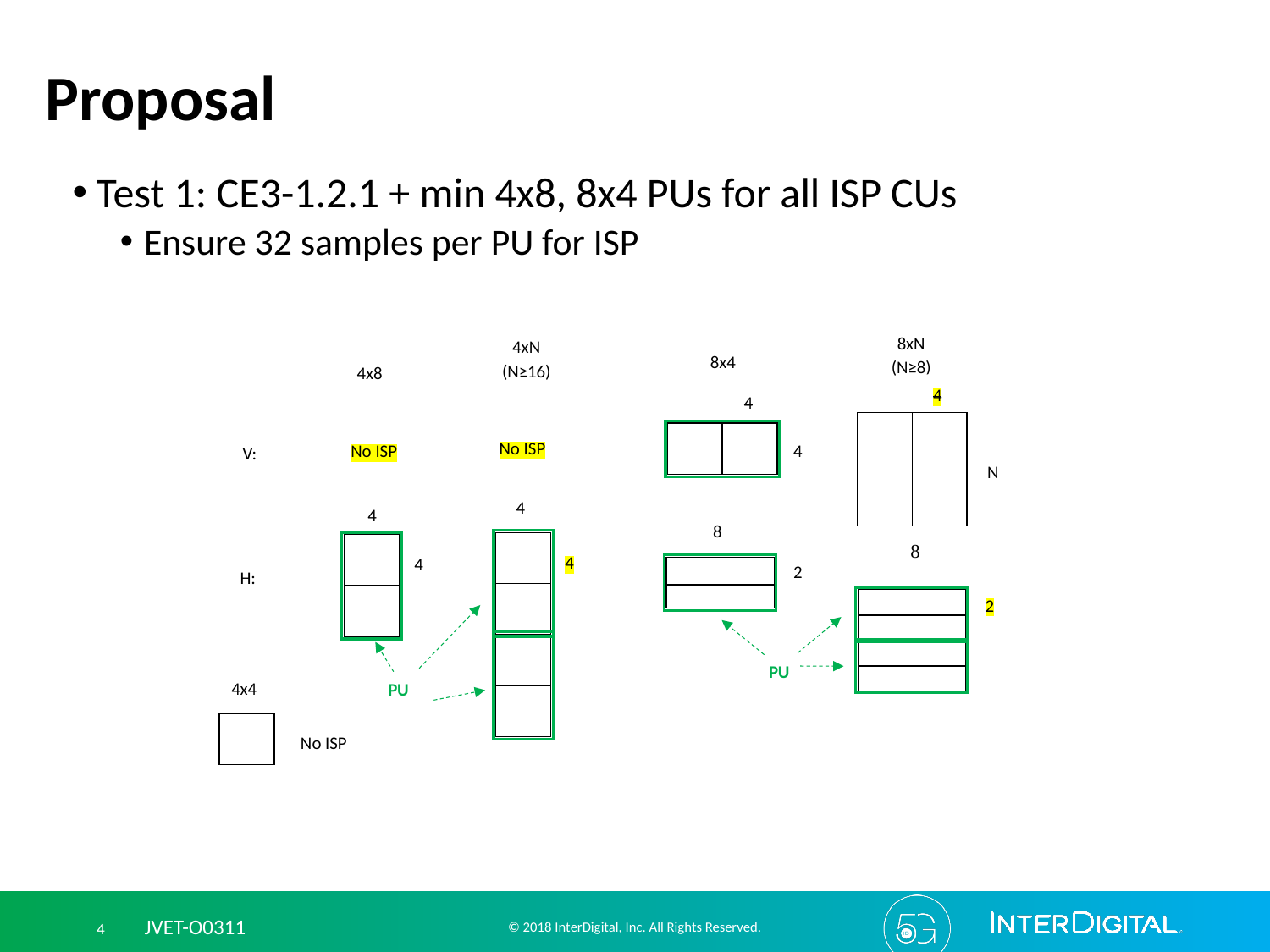

# Proposal
Test 1: CE3-1.2.1 + min 4x8, 8x4 PUs for all ISP CUs
Ensure 32 samples per PU for ISP

8xN
(N≥8)
4xN
(N≥16)
8x4
4x8
4
4

No ISP
4
No ISP
V:
N
4
4
8

8

4
4
2

H:

2

PU

4x4
PU

No ISP

© 2018 InterDigital, Inc. All Rights Reserved.
4           JVET-O0311